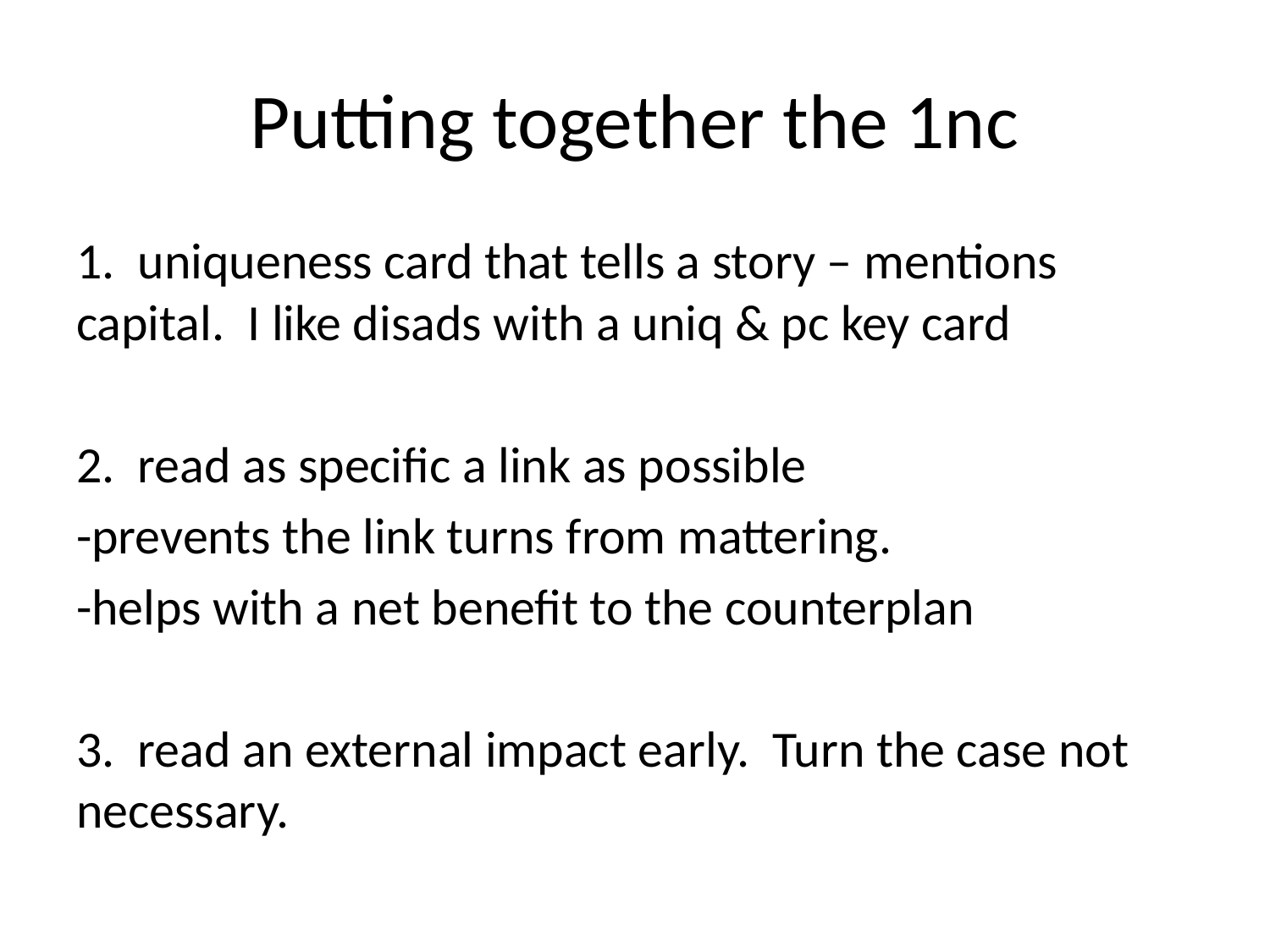

# Putting together the 1nc
1.  uniqueness card that tells a story – mentions capital.  I like disads with a uniq & pc key card

2.  read as specific a link as possible
-prevents the link turns from mattering.
-helps with a net benefit to the counterplan

3.  read an external impact early.  Turn the case not necessary.